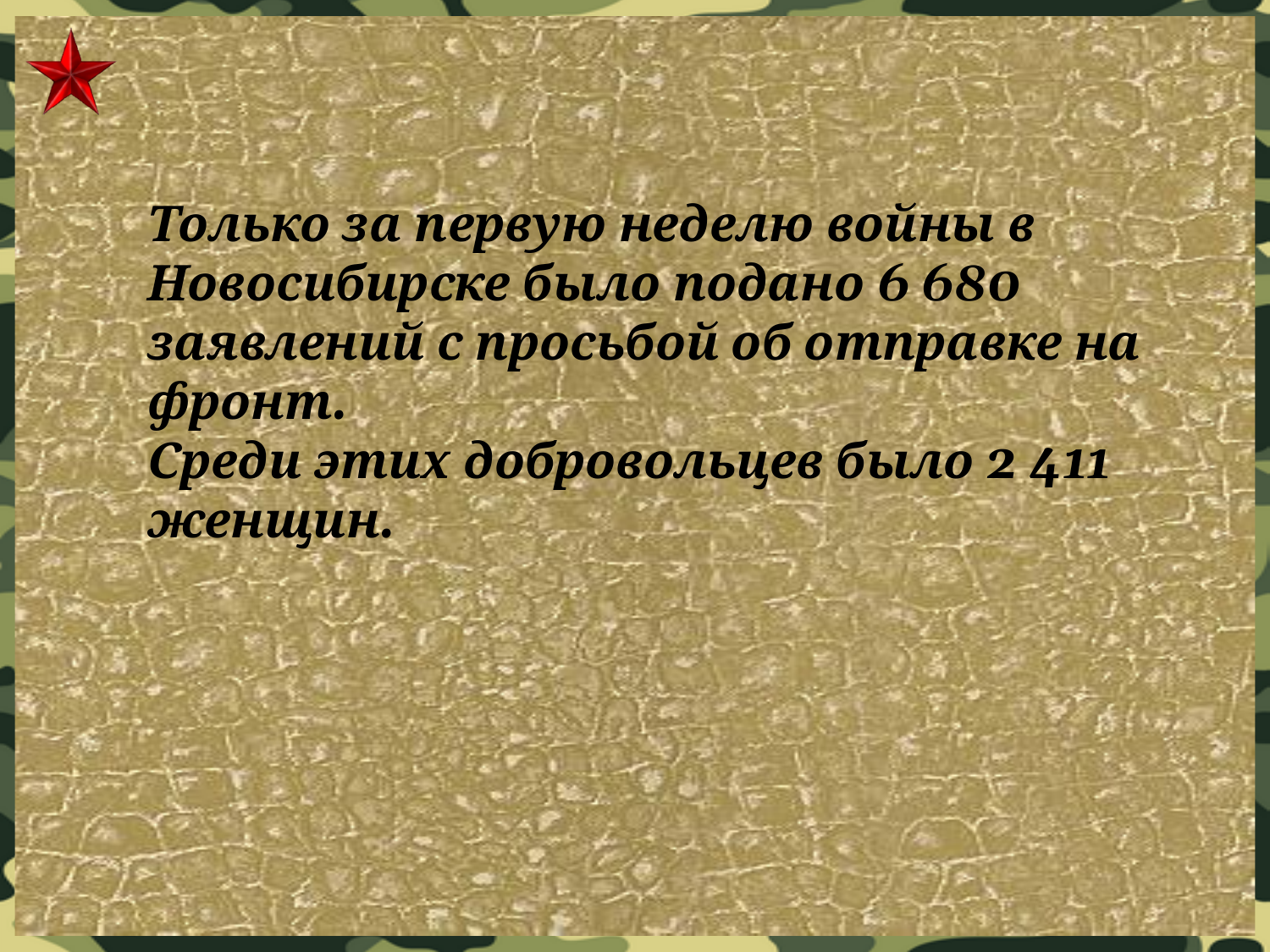

Только за первую неделю войны в Новосибирске было подано 6 680 заявлений с просьбой об отправке на фронт.
Среди этих добровольцев было 2 411 женщин.